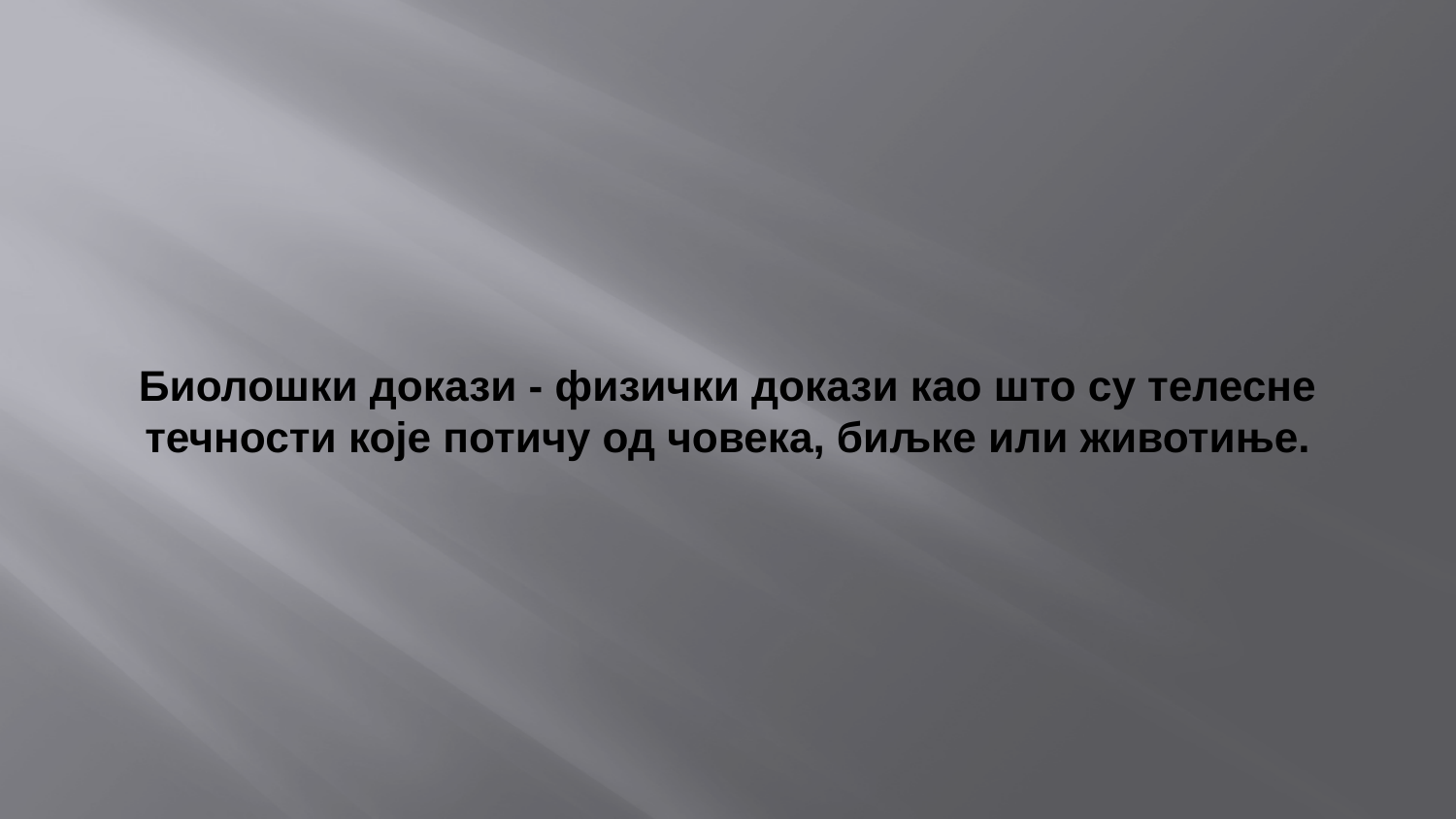

# Биолошки докази - физички докази као што су телесне течности које потичу од човека, биљке или животиње.